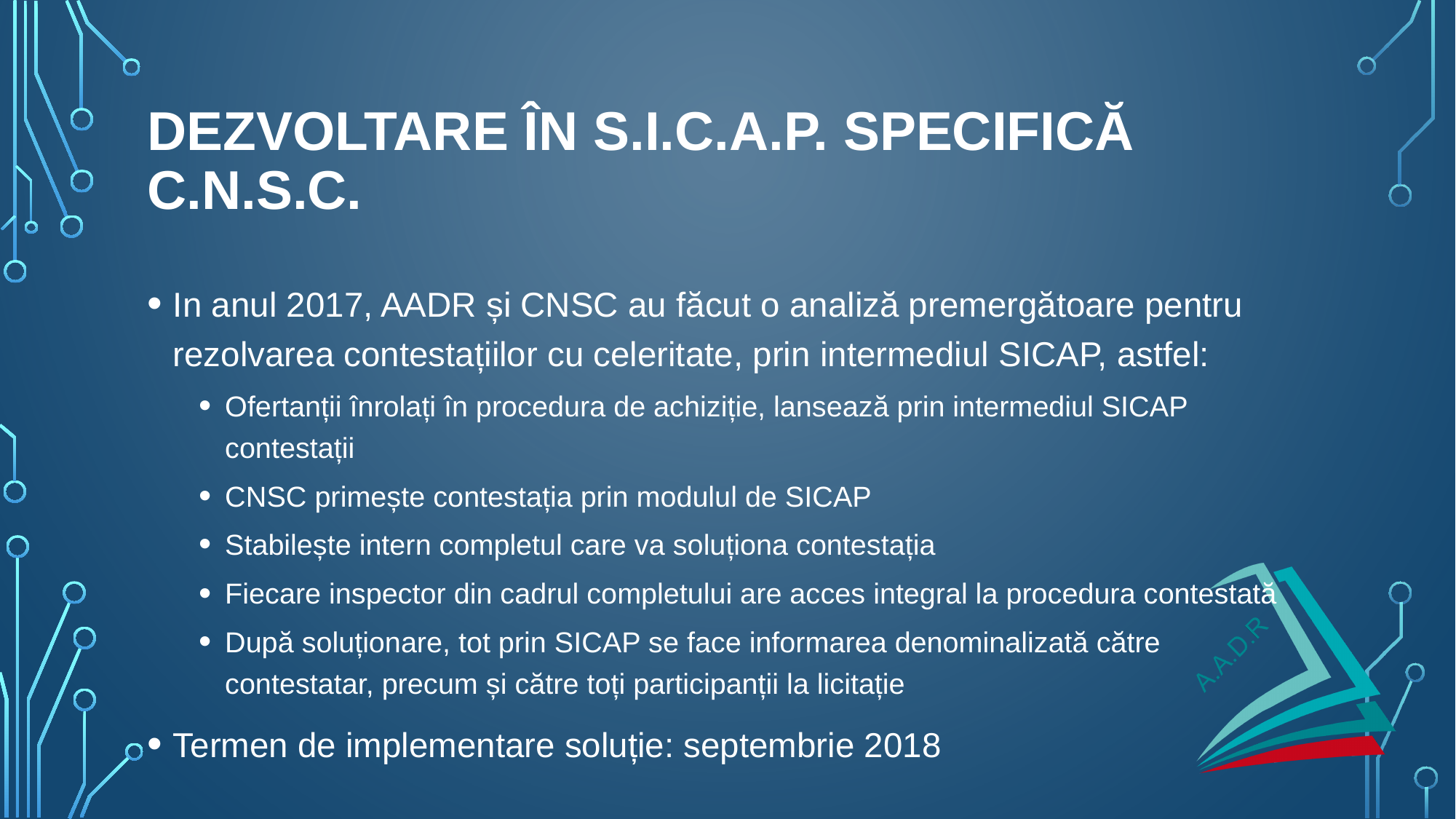

# Dezvoltare în S.I.C.A.P. specifică C.N.S.C.
In anul 2017, AADR și CNSC au făcut o analiză premergătoare pentru rezolvarea contestațiilor cu celeritate, prin intermediul SICAP, astfel:
Ofertanții înrolați în procedura de achiziție, lansează prin intermediul SICAP contestații
CNSC primește contestația prin modulul de SICAP
Stabilește intern completul care va soluționa contestația
Fiecare inspector din cadrul completului are acces integral la procedura contestată
După soluționare, tot prin SICAP se face informarea denominalizată către contestatar, precum și către toți participanții la licitație
Termen de implementare soluție: septembrie 2018